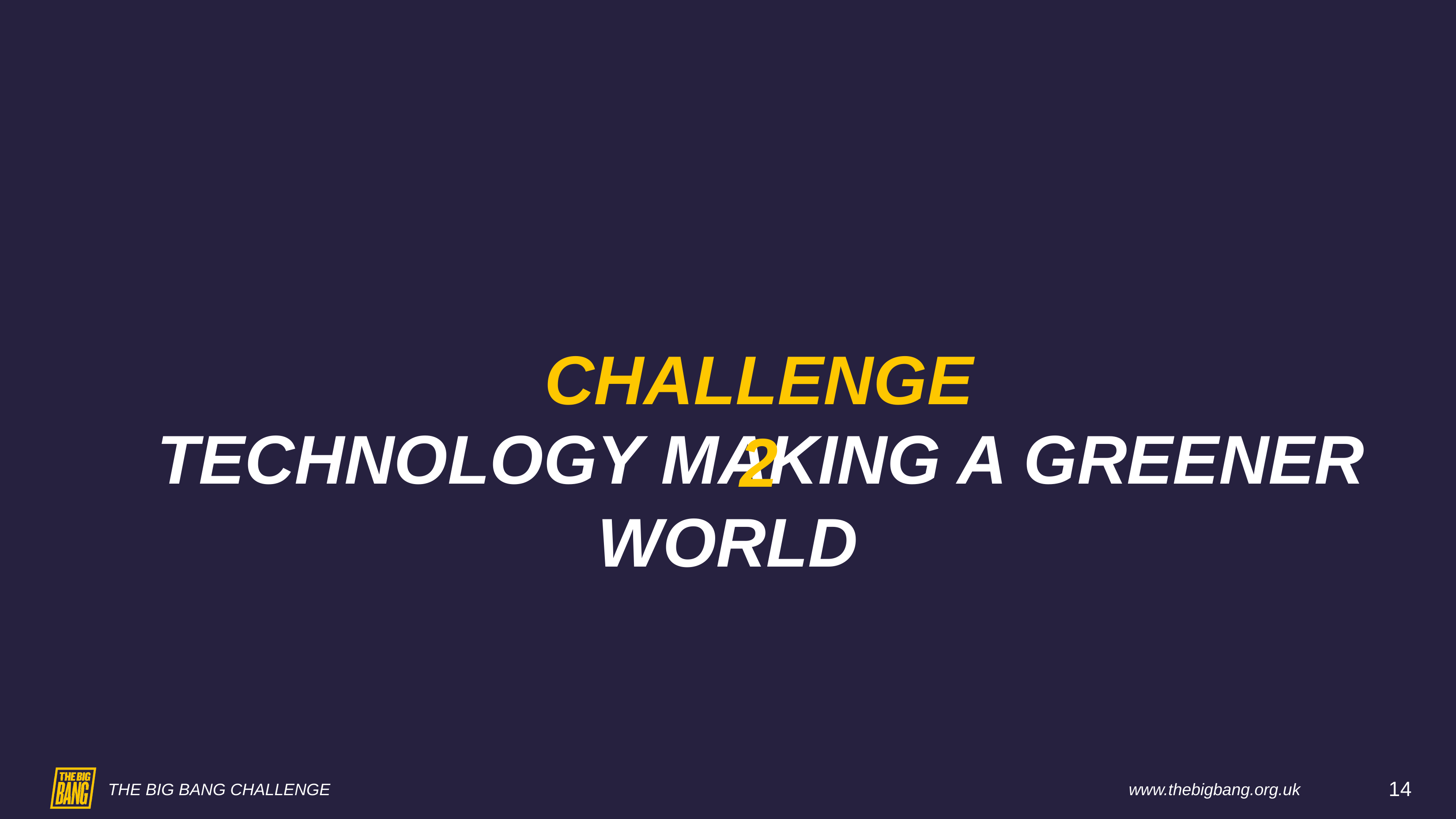

CHALLENGE 2
	TECHNOLOGY MAKING A GREENER WORLD